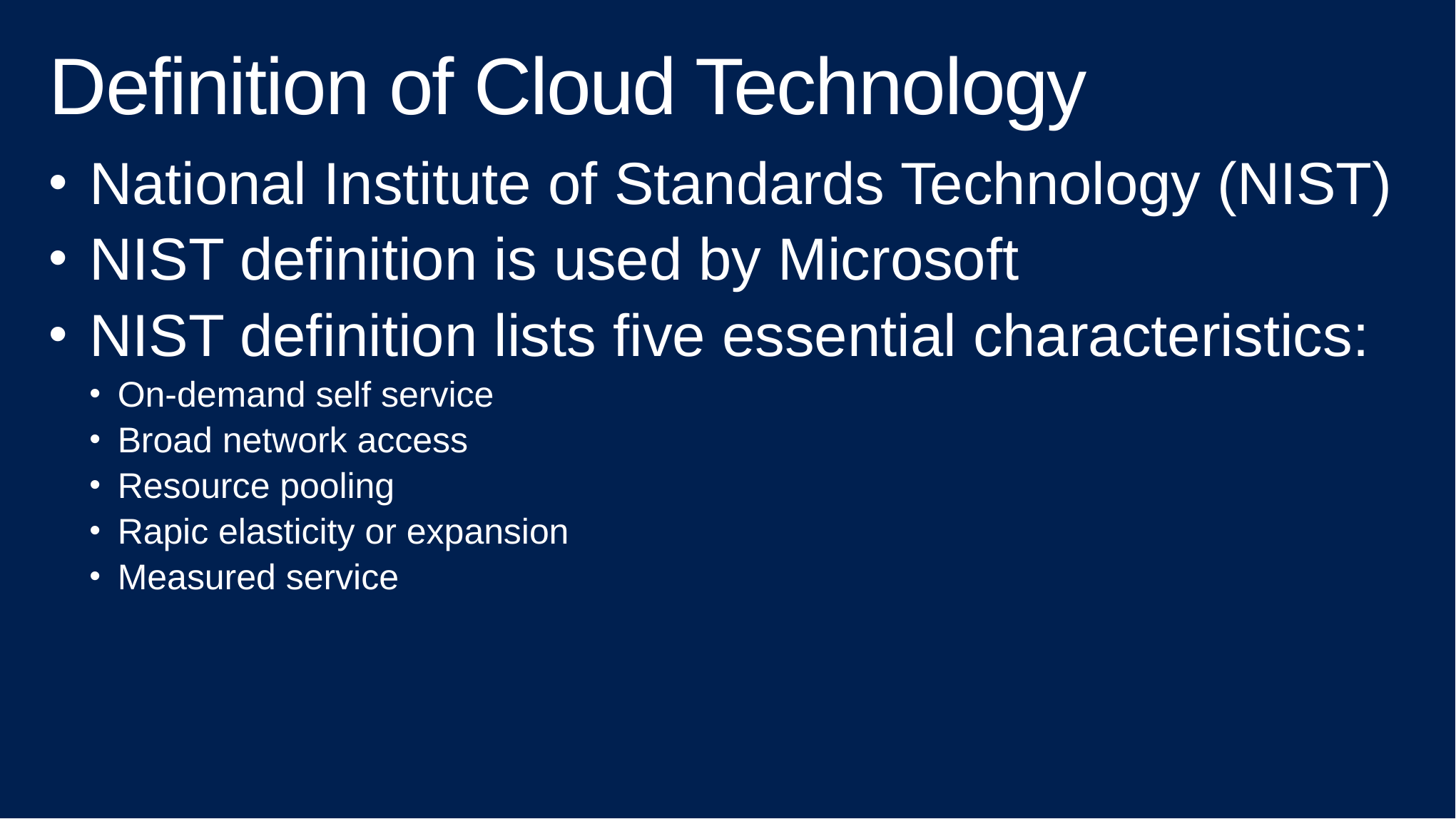

# Definition of Cloud Technology
National Institute of Standards Technology (NIST)
NIST definition is used by Microsoft
NIST definition lists five essential characteristics:
On-demand self service
Broad network access
Resource pooling
Rapic elasticity or expansion
Measured service